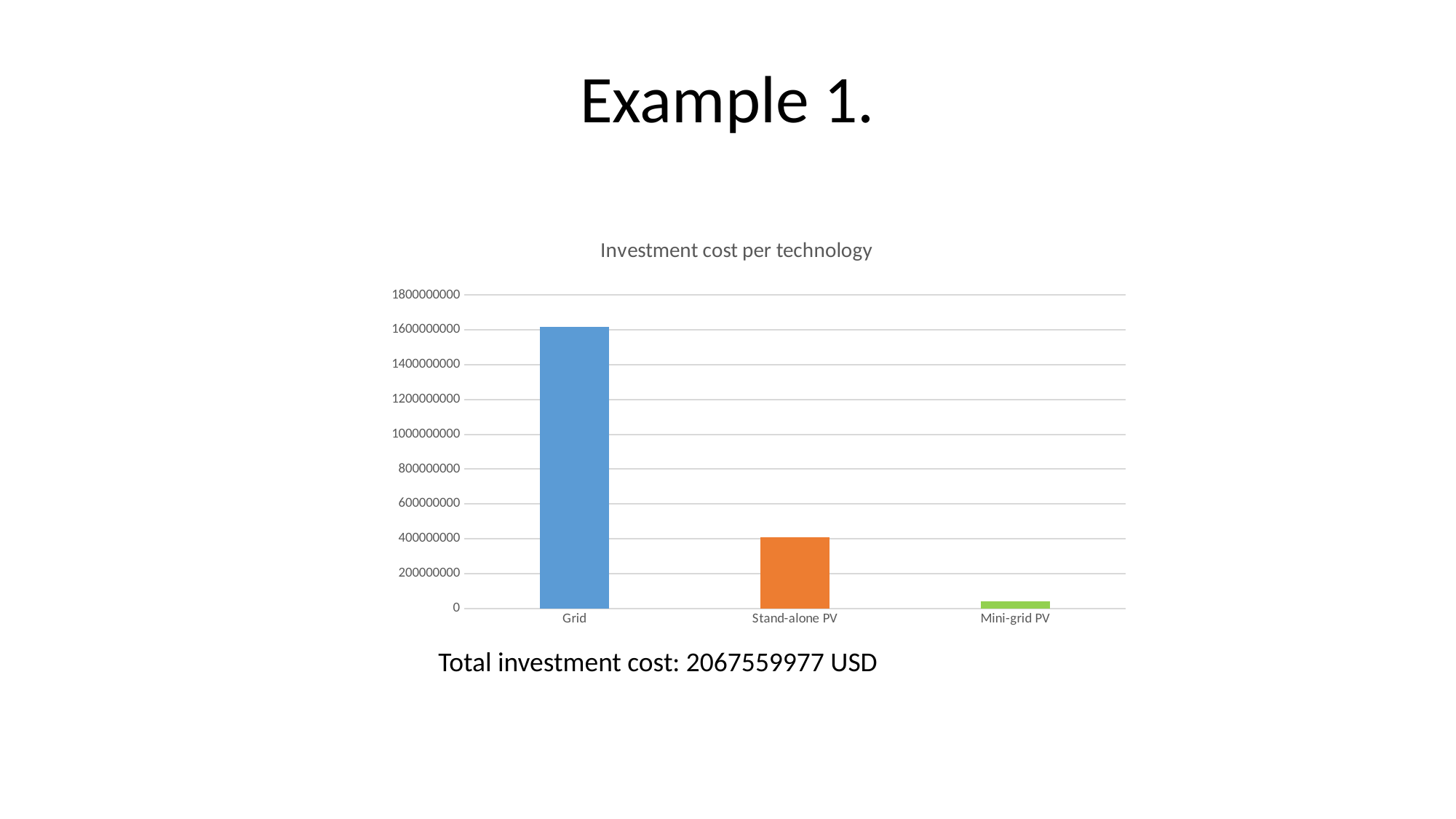

# Example 1.

### Chart: Investment cost per technology

| Category |  |
|---|---|
| Grid | 1616340635.73555 |
| Stand-alone PV | 410343290.237454 |
| Mini-grid PV | 40876051.4237126 |
Total investment cost: 2067559977 USD